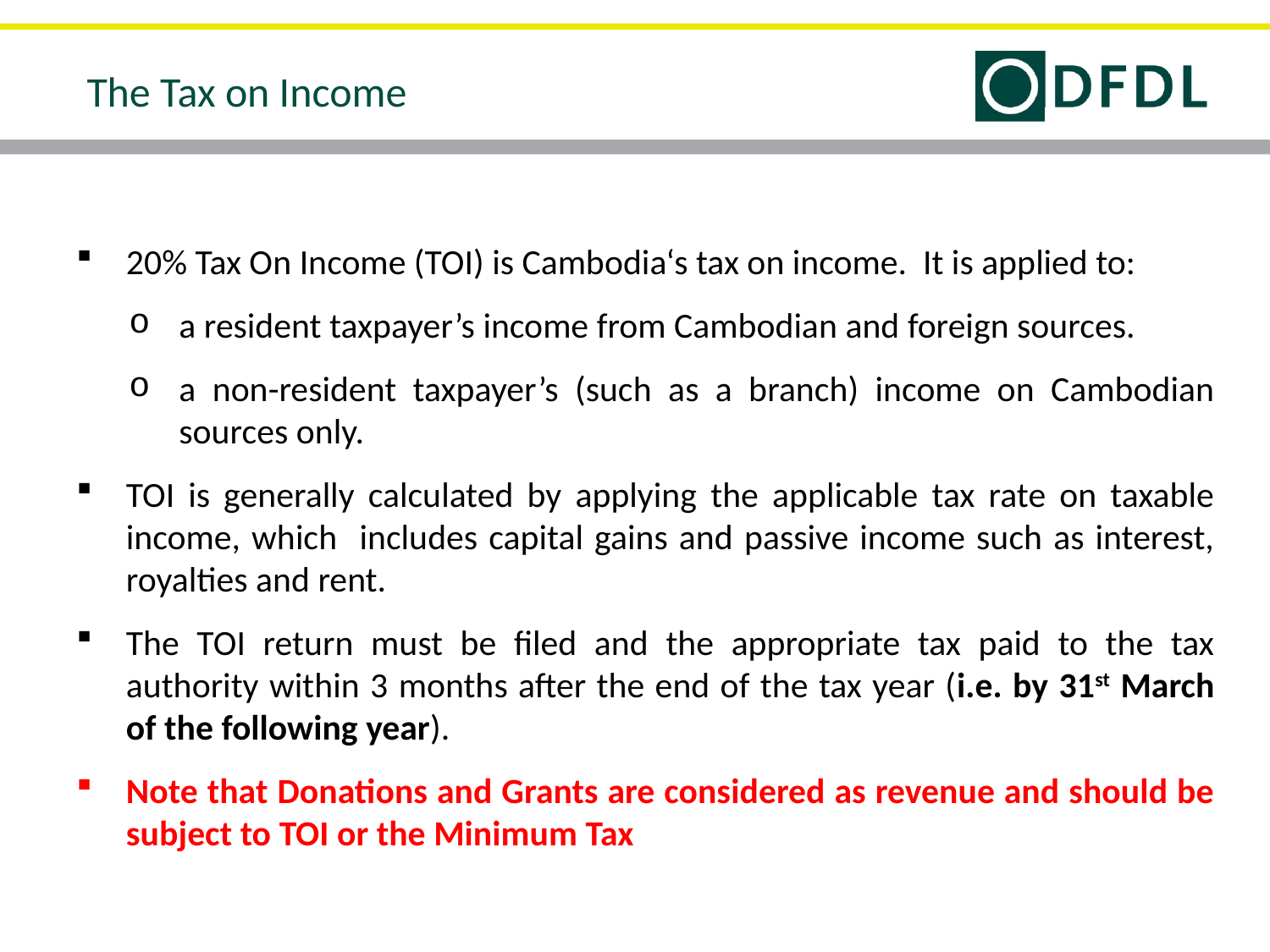

The Tax on Income
20% Tax On Income (TOI) is Cambodia‘s tax on income.  It is applied to:
a resident taxpayer’s income from Cambodian and foreign sources.
a non-resident taxpayer’s (such as a branch) income on Cambodian sources only.
TOI is generally calculated by applying the applicable tax rate on taxable income, which  includes capital gains and passive income such as interest, royalties and rent.
The TOI return must be filed and the appropriate tax paid to the tax authority within 3 months after the end of the tax year (i.e. by 31st March of the following year).
Note that Donations and Grants are considered as revenue and should be subject to TOI or the Minimum Tax